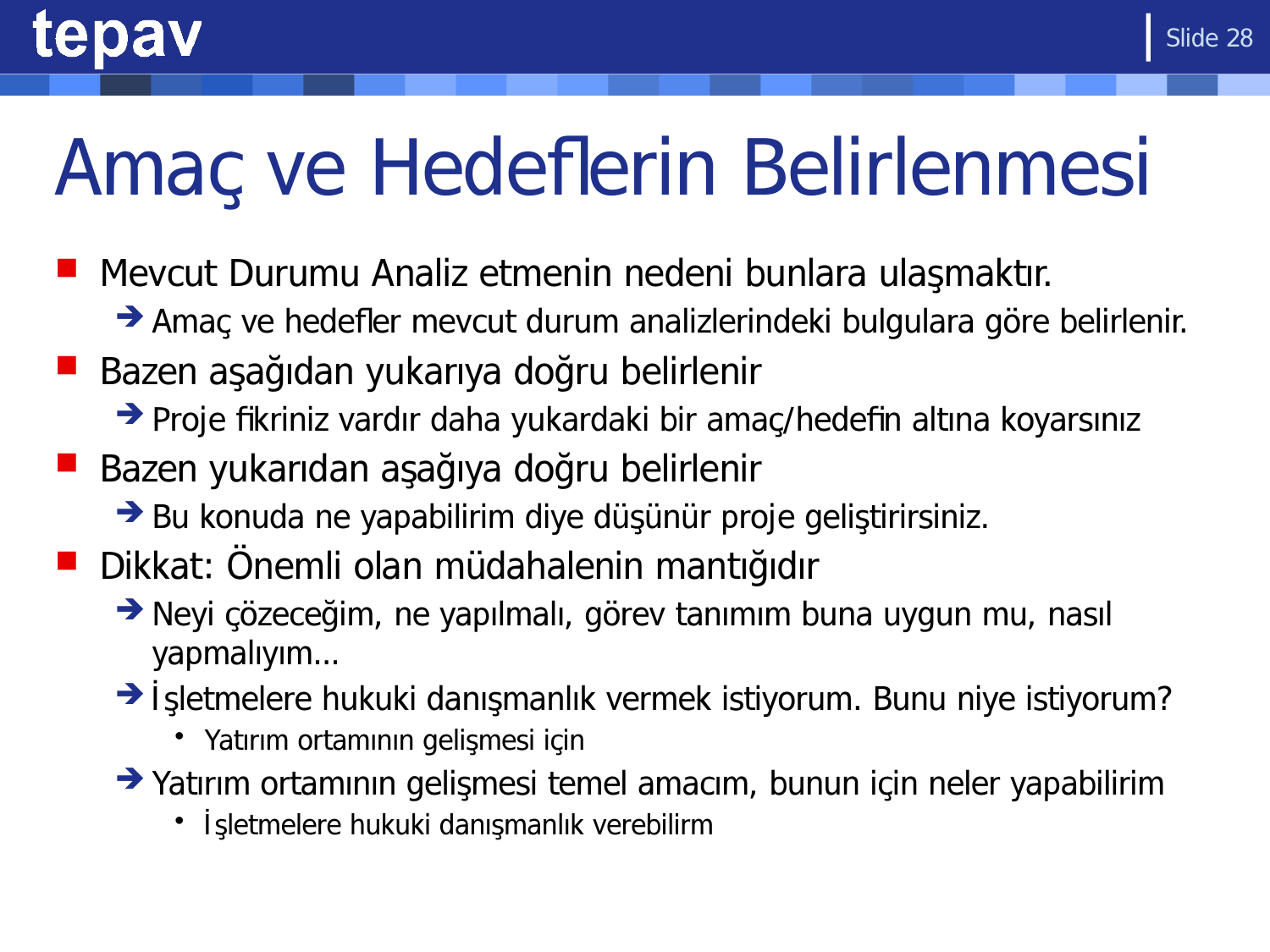

Slide 28
# Amaç ve Hedeflerin Belirlenmesi
Mevcut Durumu Analiz etmenin nedeni bunlara ulaşmaktır.
Amaç ve hedefler mevcut durum analizlerindeki bulgulara göre belirlenir.
Bazen aşağıdan yukarıya doğru belirlenir
Proje fikriniz vardır daha yukardaki bir amaç/hedefin altına koyarsınız
Bazen yukarıdan aşağıya doğru belirlenir
Bu konuda ne yapabilirim diye düşünür proje geliştirirsiniz.
Dikkat: Önemli olan müdahalenin mantığıdır
Neyi çözeceğim, ne yapılmalı, görev tanımım buna uygun mu, nasıl yapmalıyım…
İşletmelere hukuki danışmanlık vermek istiyorum. Bunu niye istiyorum?
Yatırım ortamının gelişmesi için
Yatırım ortamının gelişmesi temel amacım, bunun için neler yapabilirim
İşletmelere hukuki danışmanlık verebilirm